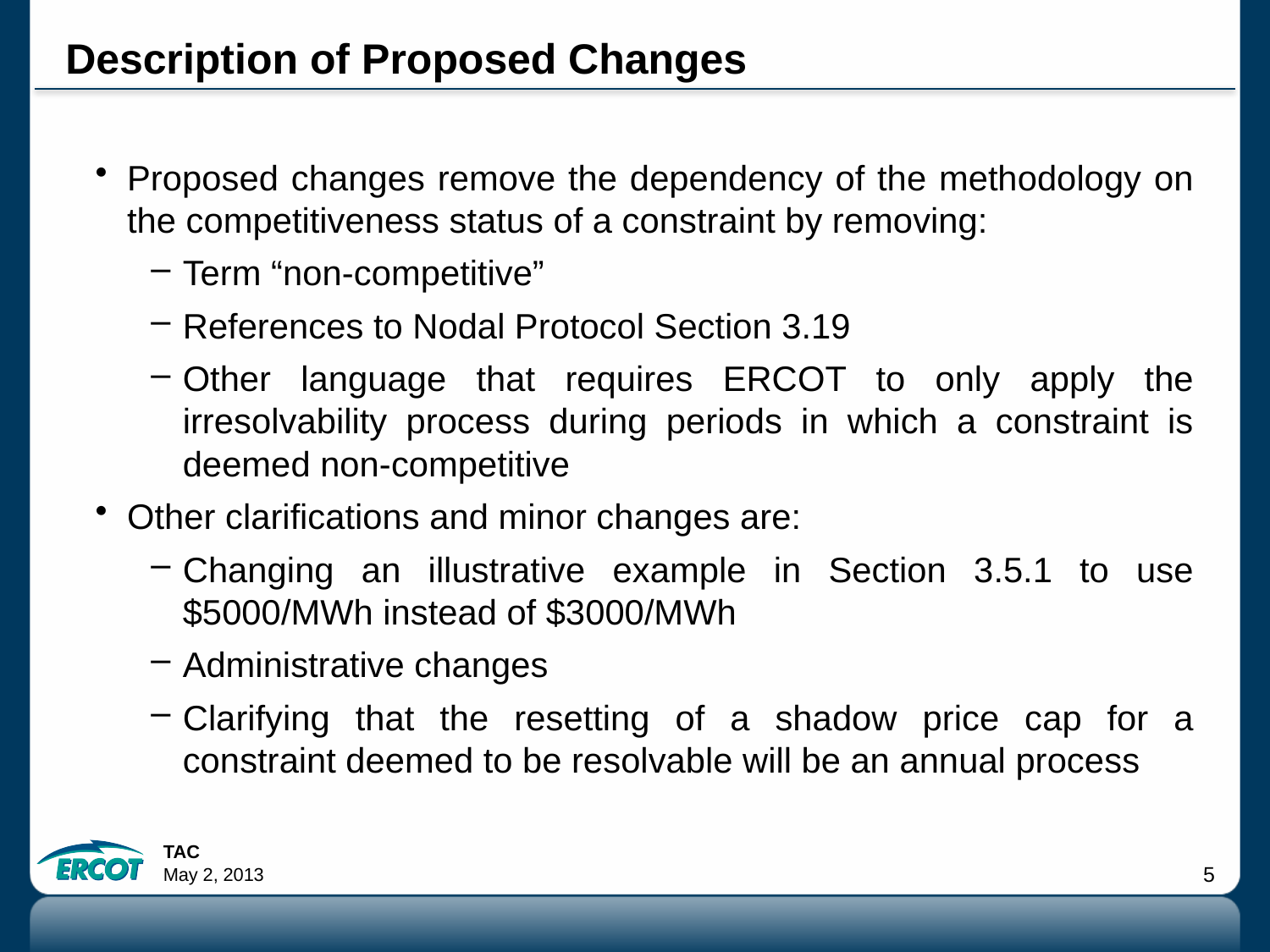

# Description of Proposed Changes
Proposed changes remove the dependency of the methodology on the competitiveness status of a constraint by removing:
Term “non-competitive”
References to Nodal Protocol Section 3.19
Other language that requires ERCOT to only apply the irresolvability process during periods in which a constraint is deemed non-competitive
Other clarifications and minor changes are:
Changing an illustrative example in Section 3.5.1 to use $5000/MWh instead of $3000/MWh
Administrative changes
Clarifying that the resetting of a shadow price cap for a constraint deemed to be resolvable will be an annual process